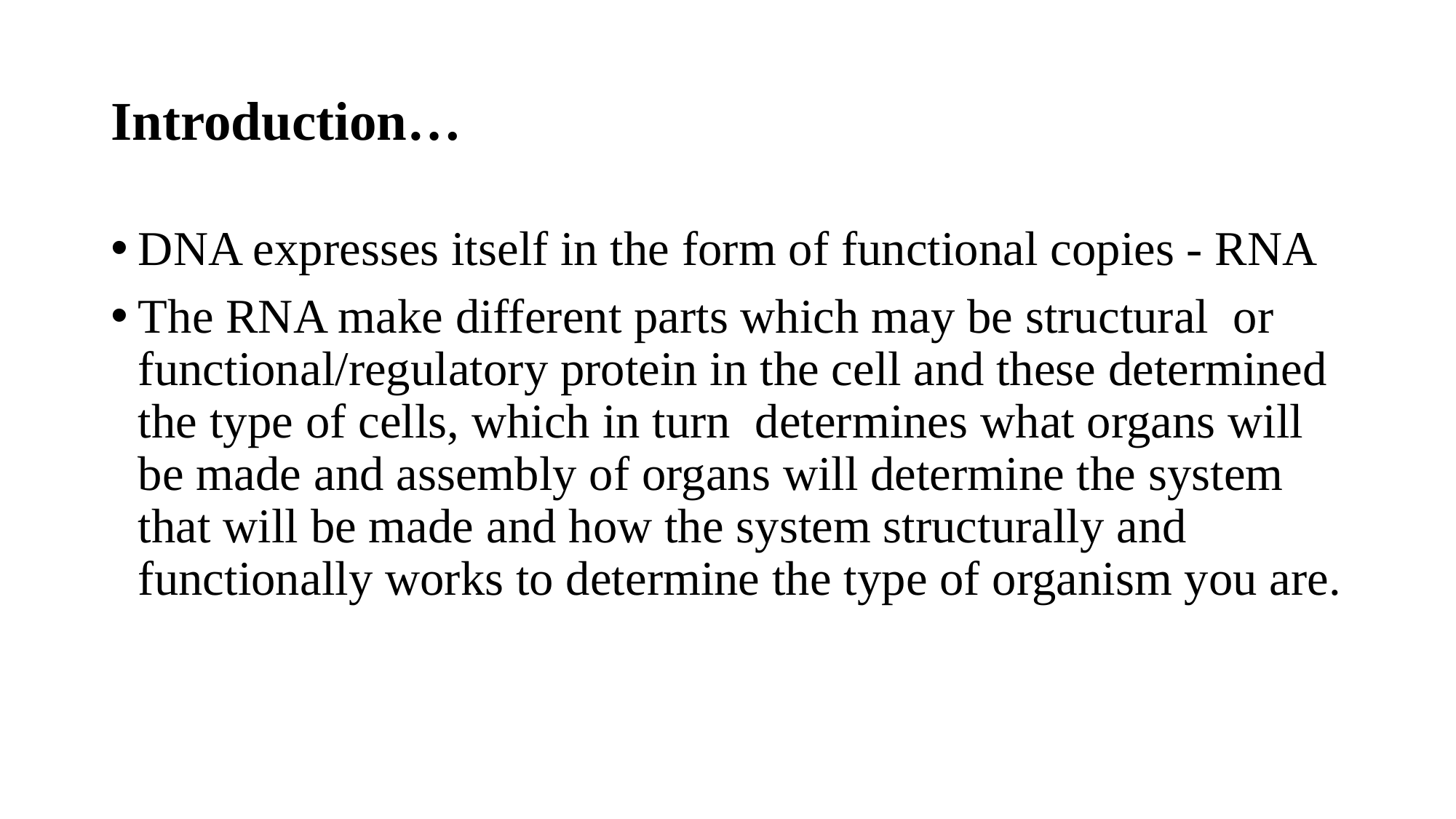

# Introduction…
DNA expresses itself in the form of functional copies - RNA
The RNA make different parts which may be structural  or functional/regulatory protein in the cell and these determined the type of cells, which in turn  determines what organs will be made and assembly of organs will determine the system that will be made and how the system structurally and functionally works to determine the type of organism you are.